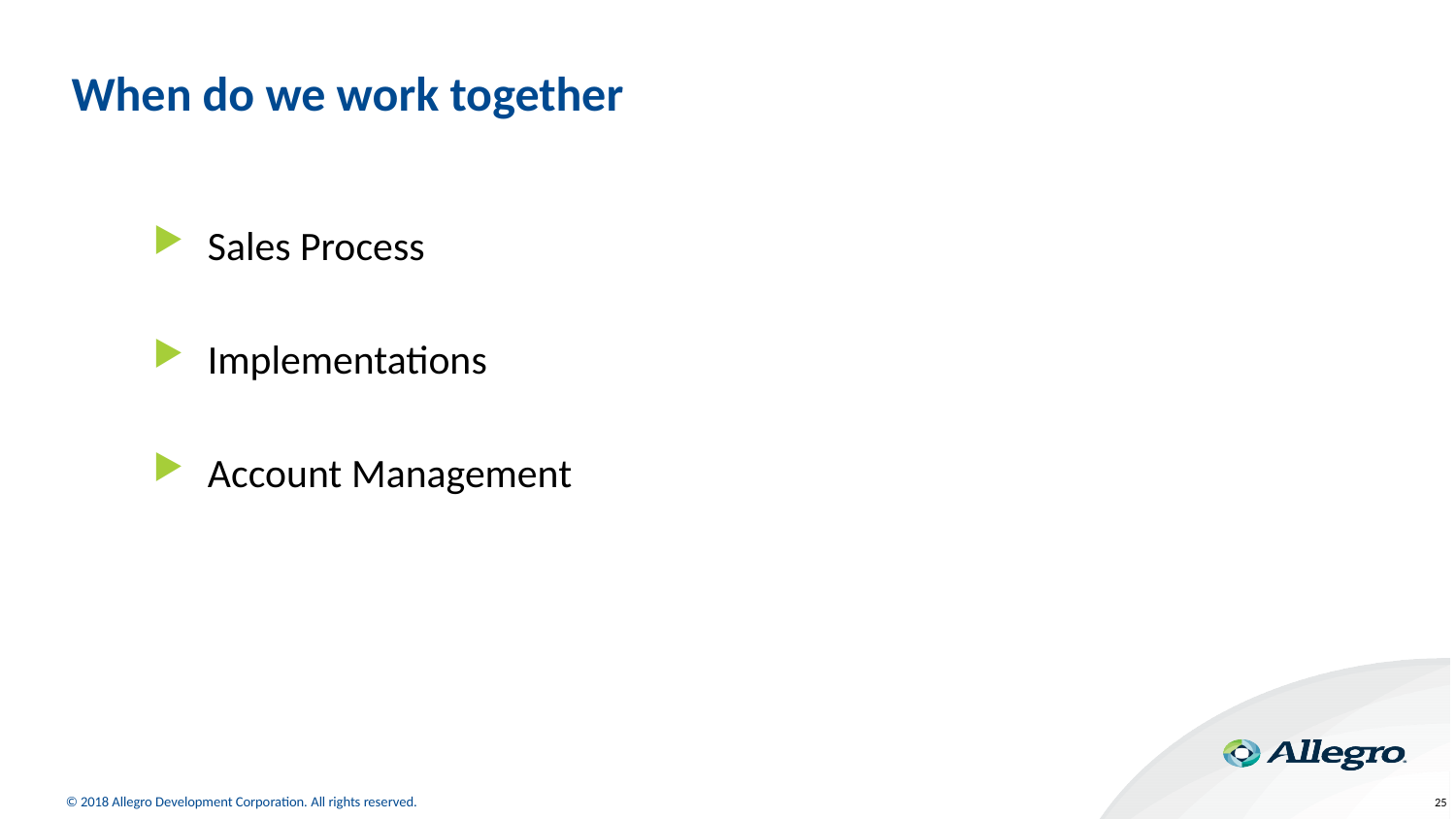

# When do we work together
Sales Process
Implementations
Account Management